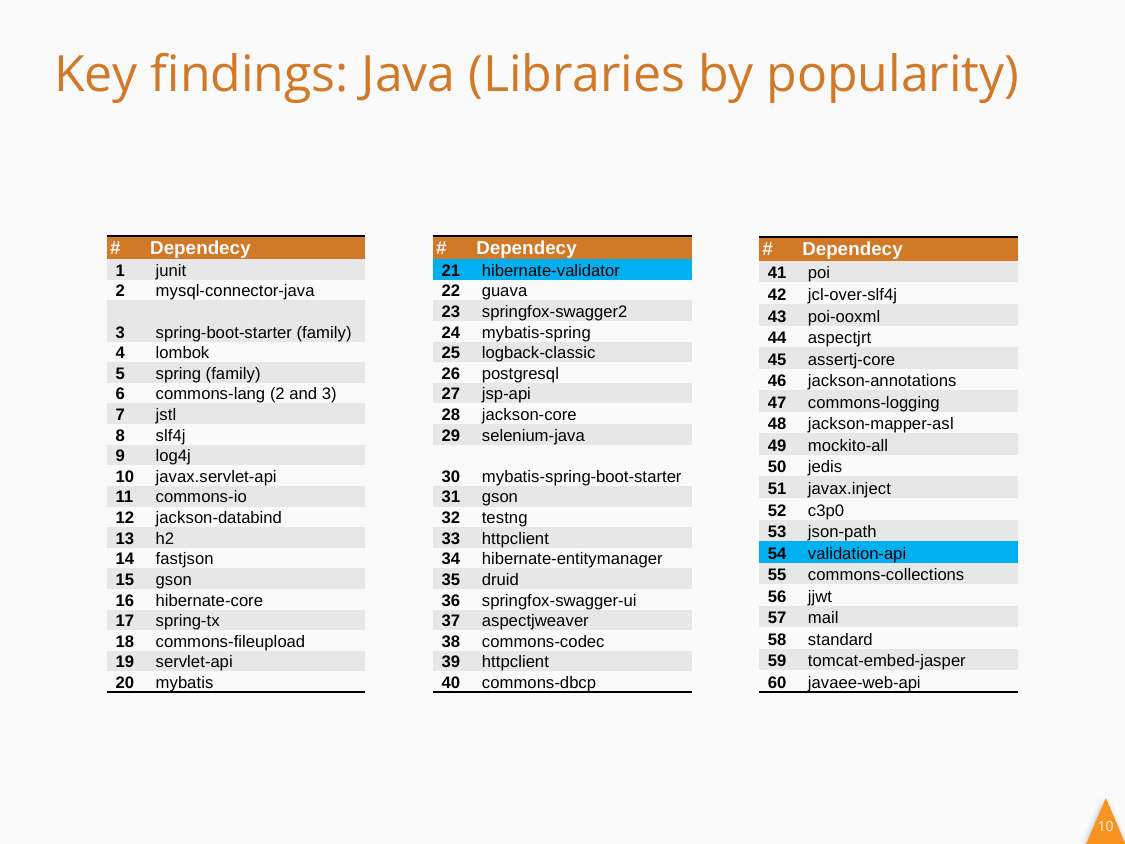

# Key findings: Java (Libraries by popularity)
| # | Dependecy |
| --- | --- |
| 1 | junit |
| 2 | mysql-connector-java |
| 3 | spring-boot-starter (family) |
| 4 | lombok |
| 5 | spring (family) |
| 6 | commons-lang (2 and 3) |
| 7 | jstl |
| 8 | slf4j |
| 9 | log4j |
| 10 | javax.servlet-api |
| 11 | commons-io |
| 12 | jackson-databind |
| 13 | h2 |
| 14 | fastjson |
| 15 | gson |
| 16 | hibernate-core |
| 17 | spring-tx |
| 18 | commons-fileupload |
| 19 | servlet-api |
| 20 | mybatis |
| # | Dependecy |
| --- | --- |
| 21 | hibernate-validator |
| 22 | guava |
| 23 | springfox-swagger2 |
| 24 | mybatis-spring |
| 25 | logback-classic |
| 26 | postgresql |
| 27 | jsp-api |
| 28 | jackson-core |
| 29 | selenium-java |
| 30 | mybatis-spring-boot-starter |
| 31 | gson |
| 32 | testng |
| 33 | httpclient |
| 34 | hibernate-entitymanager |
| 35 | druid |
| 36 | springfox-swagger-ui |
| 37 | aspectjweaver |
| 38 | commons-codec |
| 39 | httpclient |
| 40 | commons-dbcp |
| # | Dependecy |
| --- | --- |
| 41 | poi |
| 42 | jcl-over-slf4j |
| 43 | poi-ooxml |
| 44 | aspectjrt |
| 45 | assertj-core |
| 46 | jackson-annotations |
| 47 | commons-logging |
| 48 | jackson-mapper-asl |
| 49 | mockito-all |
| 50 | jedis |
| 51 | javax.inject |
| 52 | c3p0 |
| 53 | json-path |
| 54 | validation-api |
| 55 | commons-collections |
| 56 | jjwt |
| 57 | mail |
| 58 | standard |
| 59 | tomcat-embed-jasper |
| 60 | javaee-web-api |